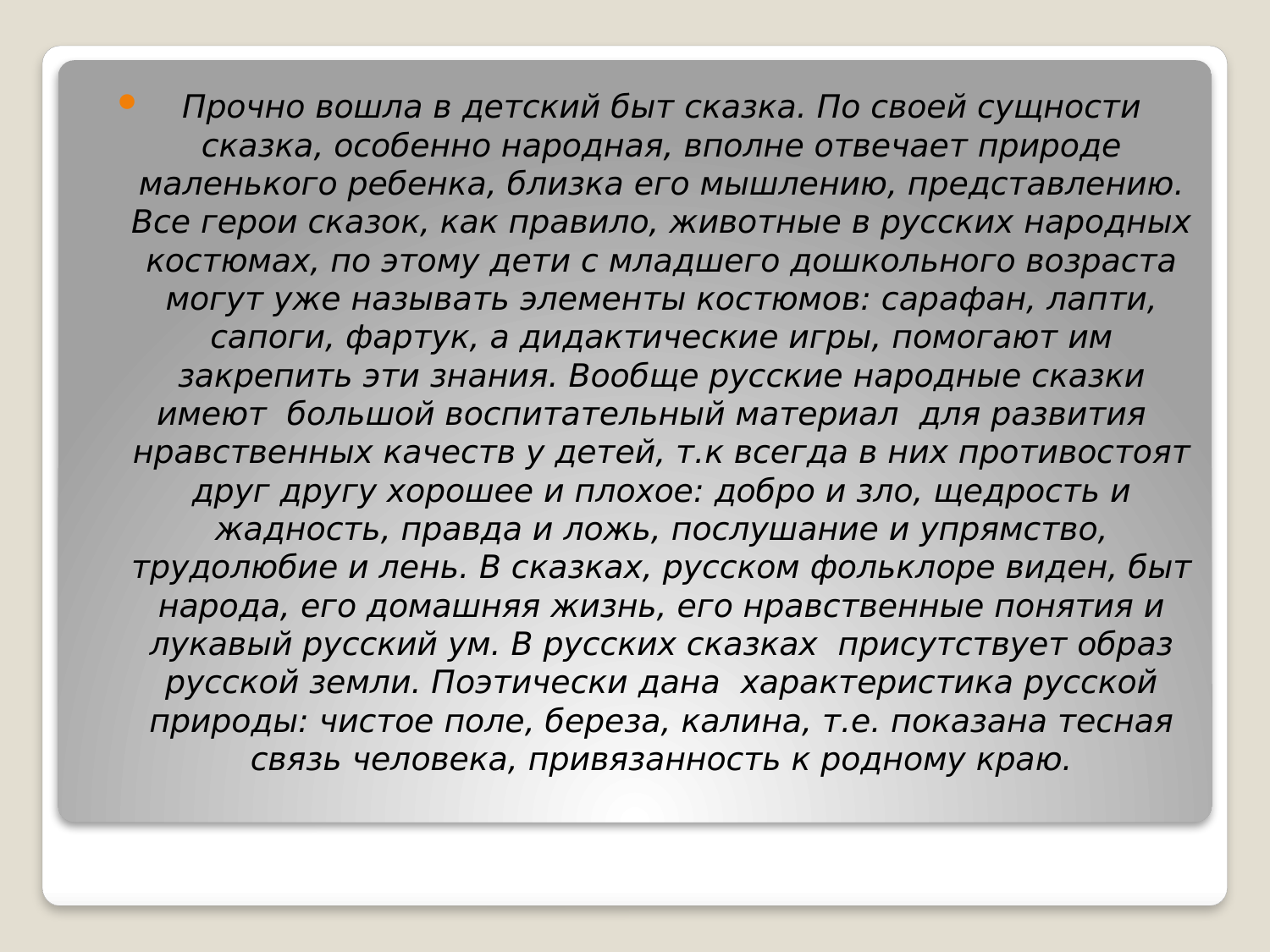

Прочно вошла в детский быт сказка. По своей сущности сказка, особенно народная, вполне отвечает природе маленького ребенка, близка его мышлению, представлению. Все герои сказок, как правило, животные в русских народных костюмах, по этому дети с младшего дошкольного возраста могут уже называть элементы костюмов: сарафан, лапти, сапоги, фартук, а дидактические игры, помогают им закрепить эти знания. Вообще русские народные сказки имеют  большой воспитательный материал  для развития   нравственных качеств у детей, т.к всегда в них противостоят друг другу хорошее и плохое: добро и зло, щедрость и жадность, правда и ложь, послушание и упрямство, трудолюбие и лень. В сказках, русском фольклоре виден, быт народа, его домашняя жизнь, его нравственные понятия и лукавый русский ум. В русских сказках  присутствует образ русской земли. Поэтически дана  характеристика русской природы: чистое поле, береза, калина, т.е. показана тесная связь человека, привязанность к родному краю.